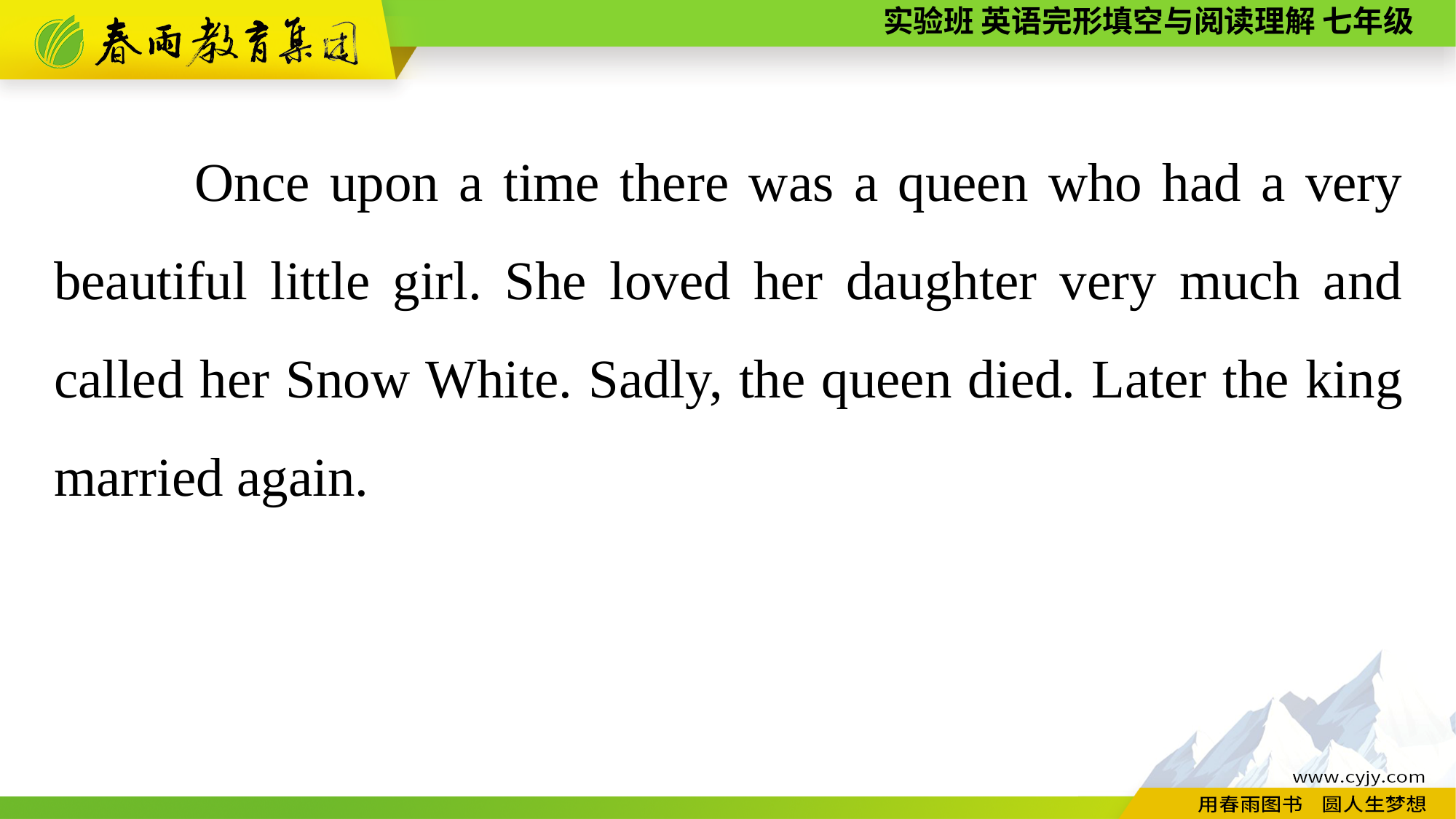

Once upon a time there was a queen who had a very beautiful little girl. She loved her daughter very much and called her Snow White. Sadly, the queen died. Later the king married again.